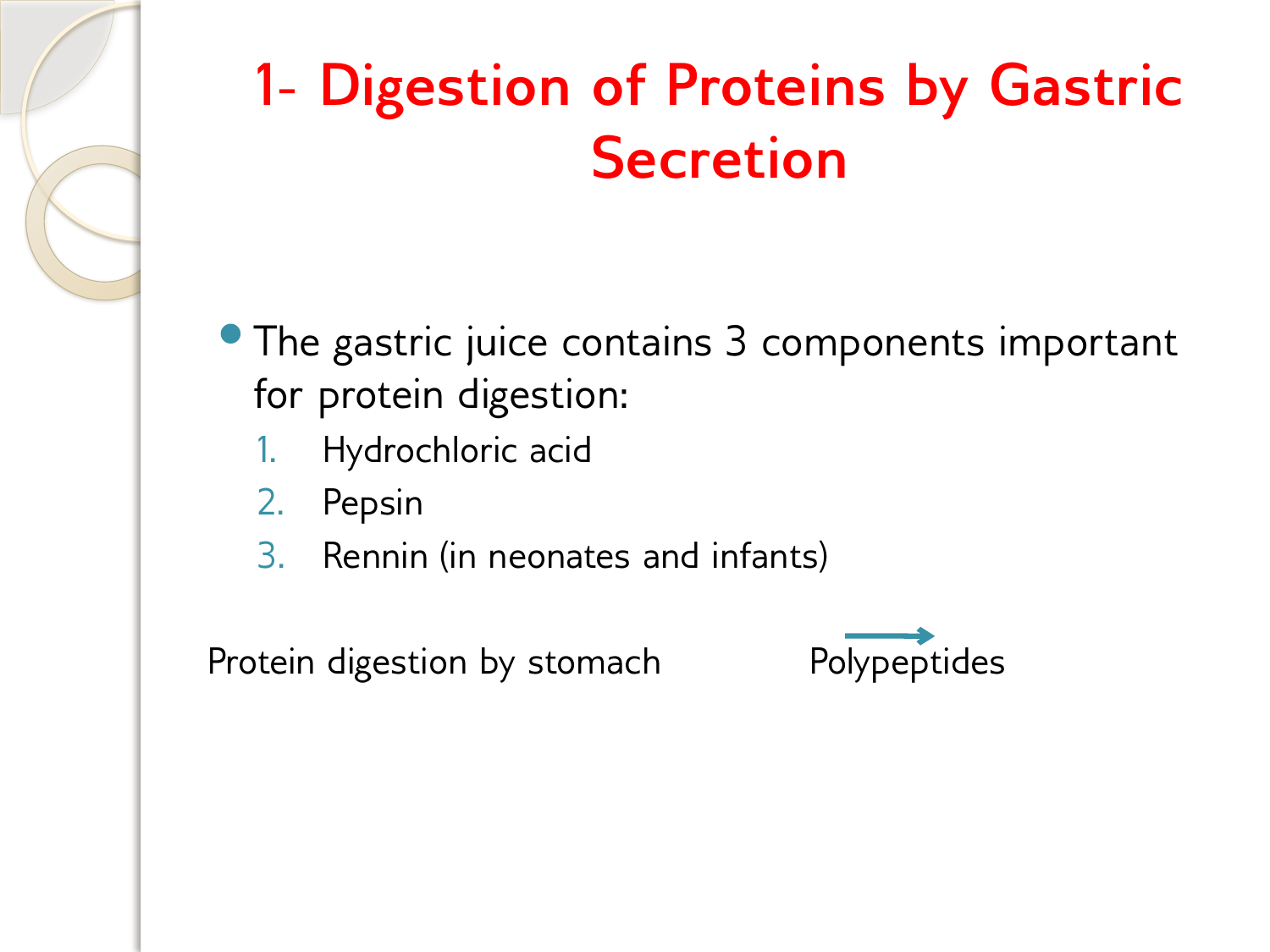

# 1- Digestion of Proteins by Gastric Secretion
The gastric juice contains 3 components important for protein digestion:
Hydrochloric acid
Pepsin
Rennin (in neonates and infants)

Protein digestion by stomach             Polypeptides